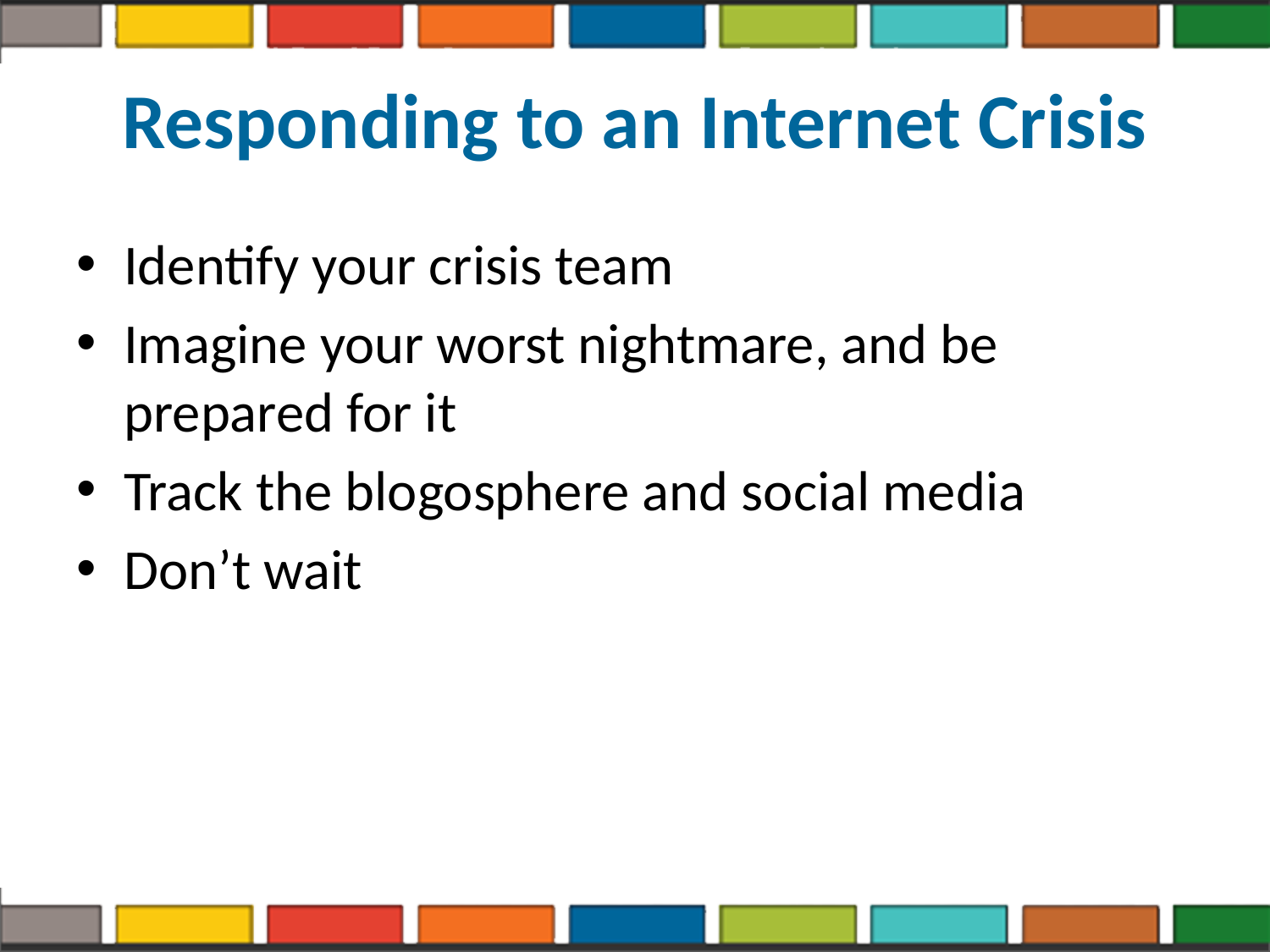

# Responding to an Internet Crisis
Identify your crisis team
Imagine your worst nightmare, and be prepared for it
Track the blogosphere and social media
Don’t wait